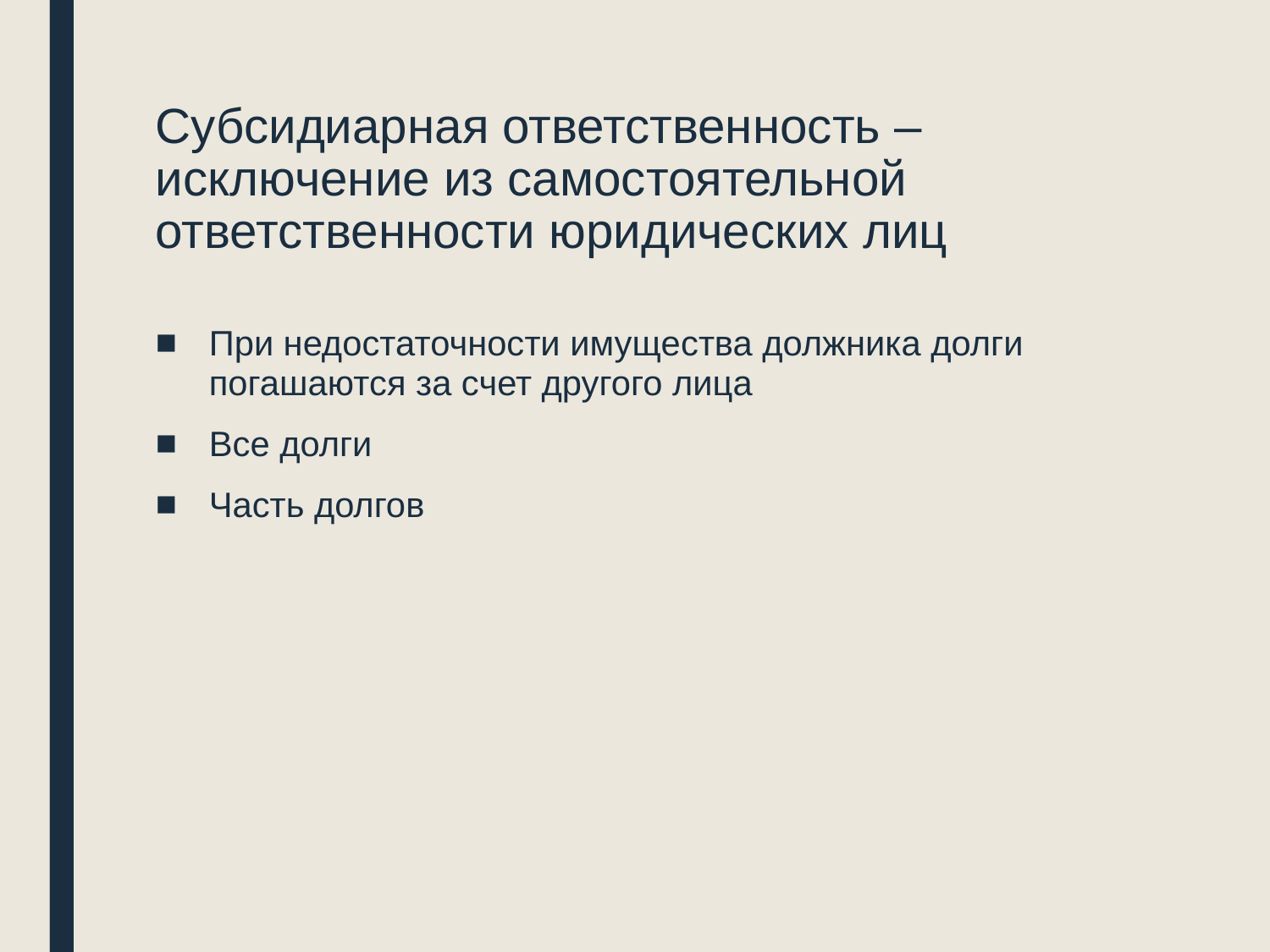

# Субсидиарная ответственность – исключение из самостоятельной ответственности юридических лиц
При недостаточности имущества должника долги погашаются за счет другого лица
Все долги
Часть долгов